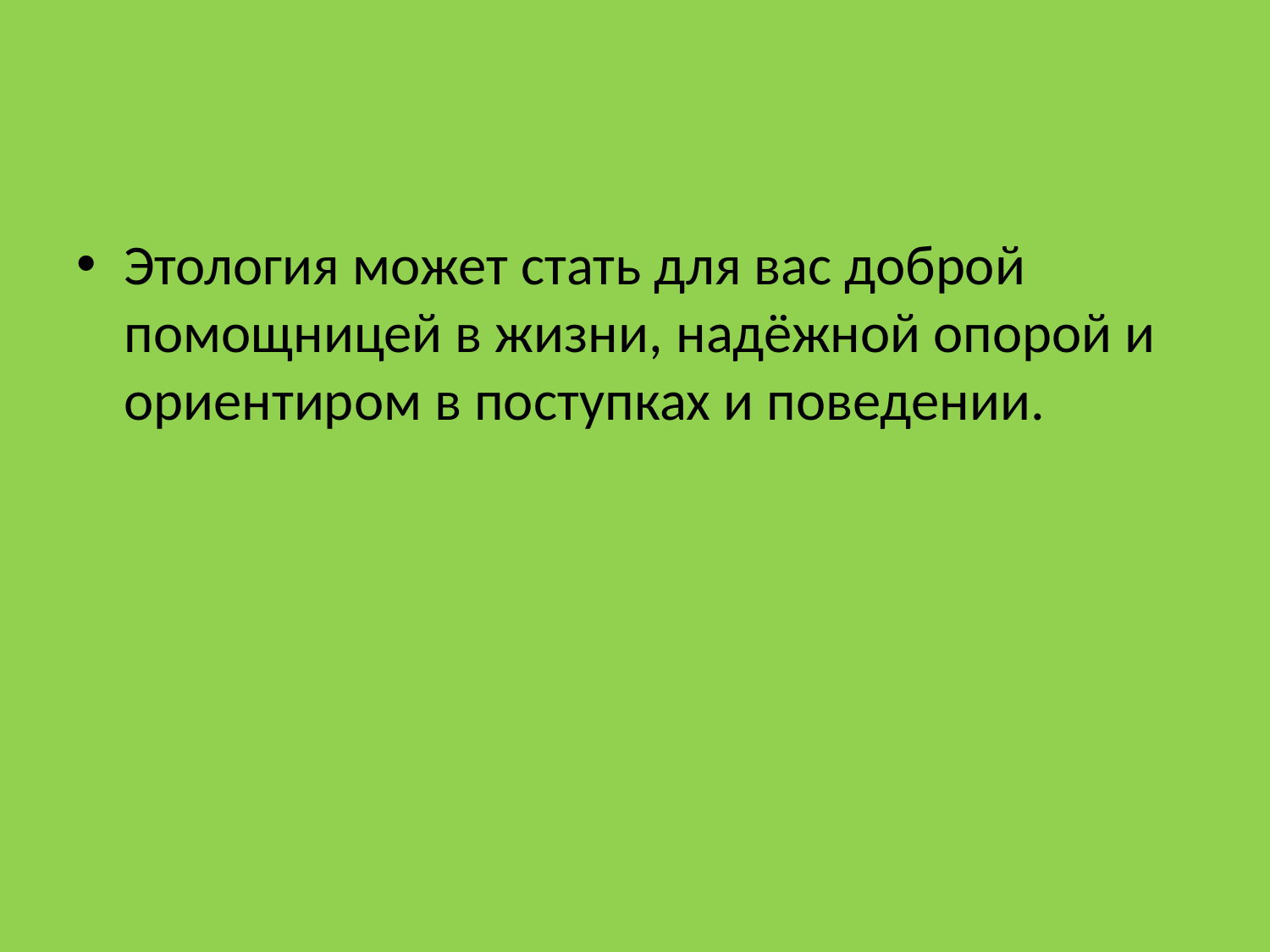

#
Этология может стать для вас доброй помощницей в жизни, надёжной опорой и ориентиром в поступках и поведении.